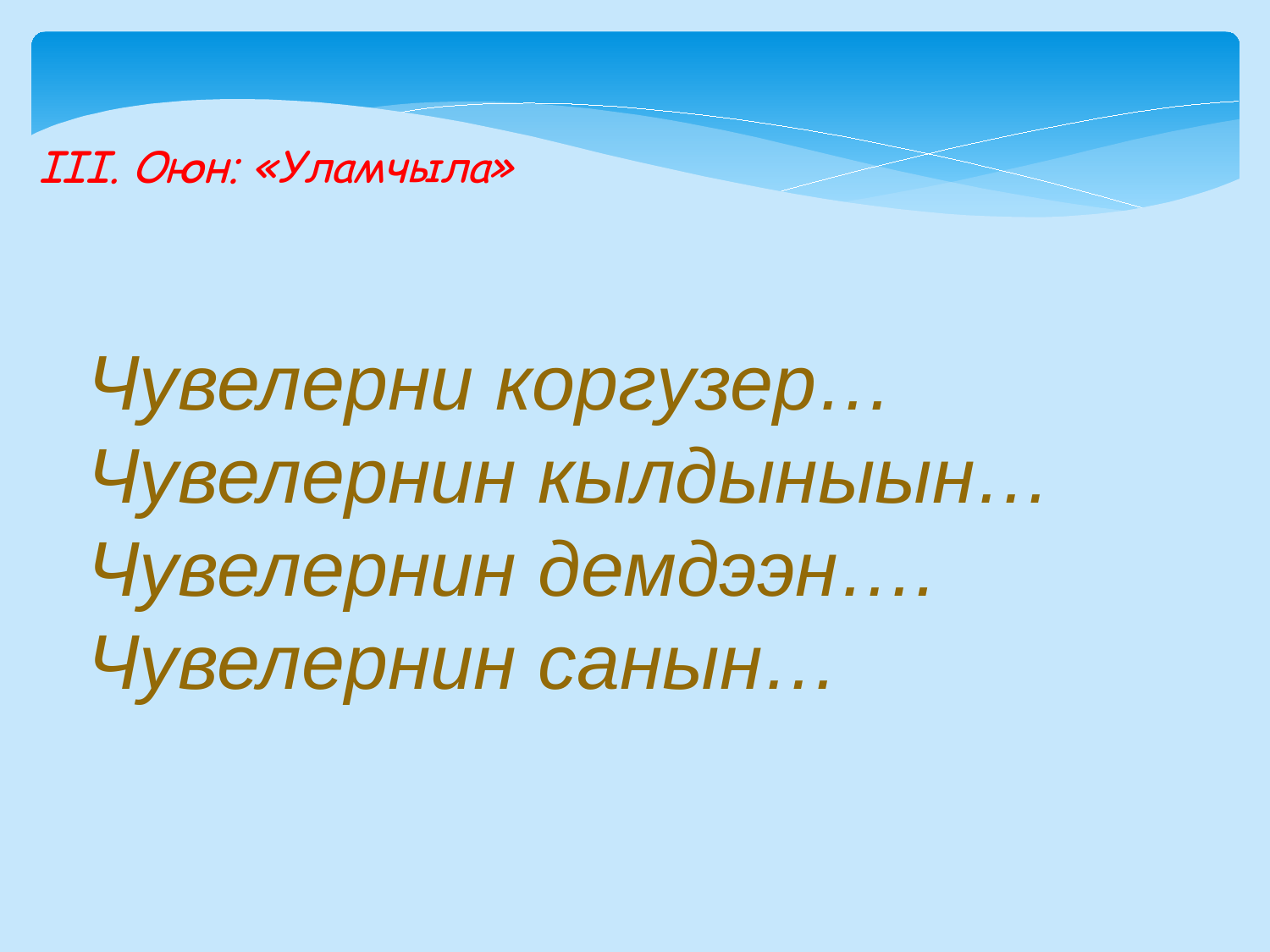

III. Оюн: «Уламчыла»
Чувелерни коргузер…
Чувелернин кылдыныын…
Чувелернин демдээн….
Чувелернин санын…